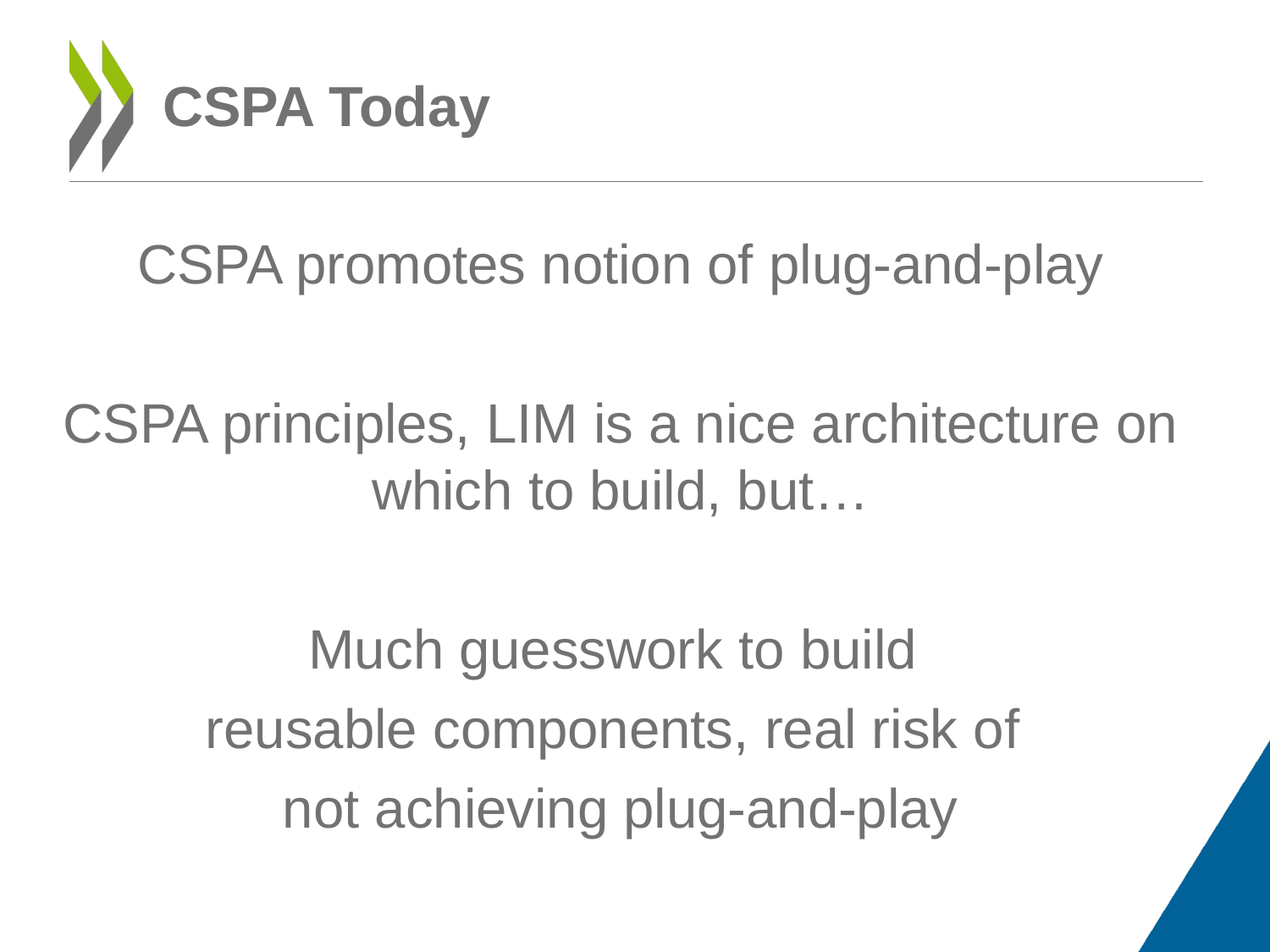

# CSPA Today
CSPA promotes notion of plug-and-play

CSPA principles, LIM is a nice architecture on which to build, but…

Much guesswork to build
reusable components, real risk of
not achieving plug-and-play